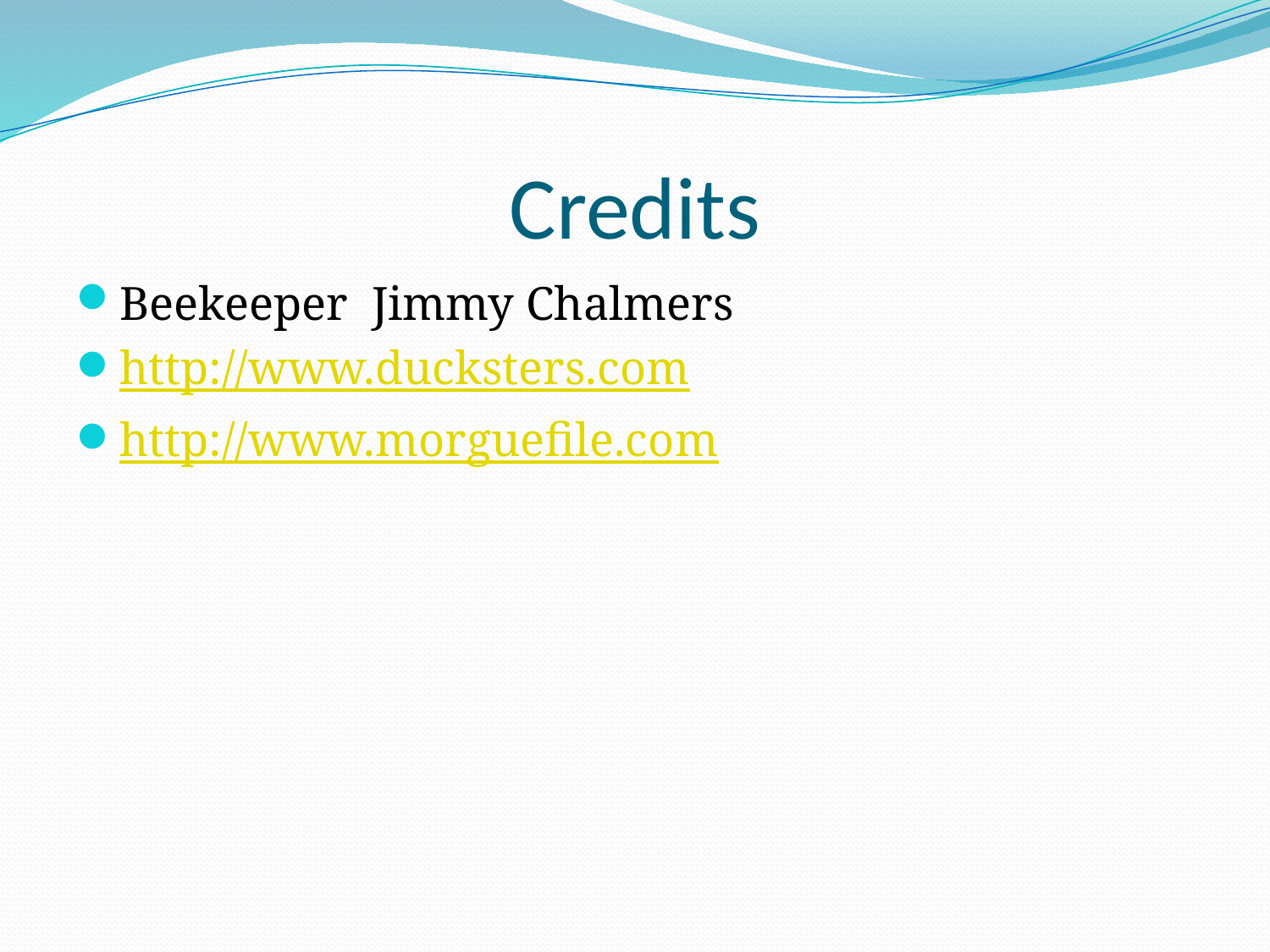

# Credits
Beekeeper  Jimmy Chalmers
http://www.ducksters.com
http://www.morguefile.com